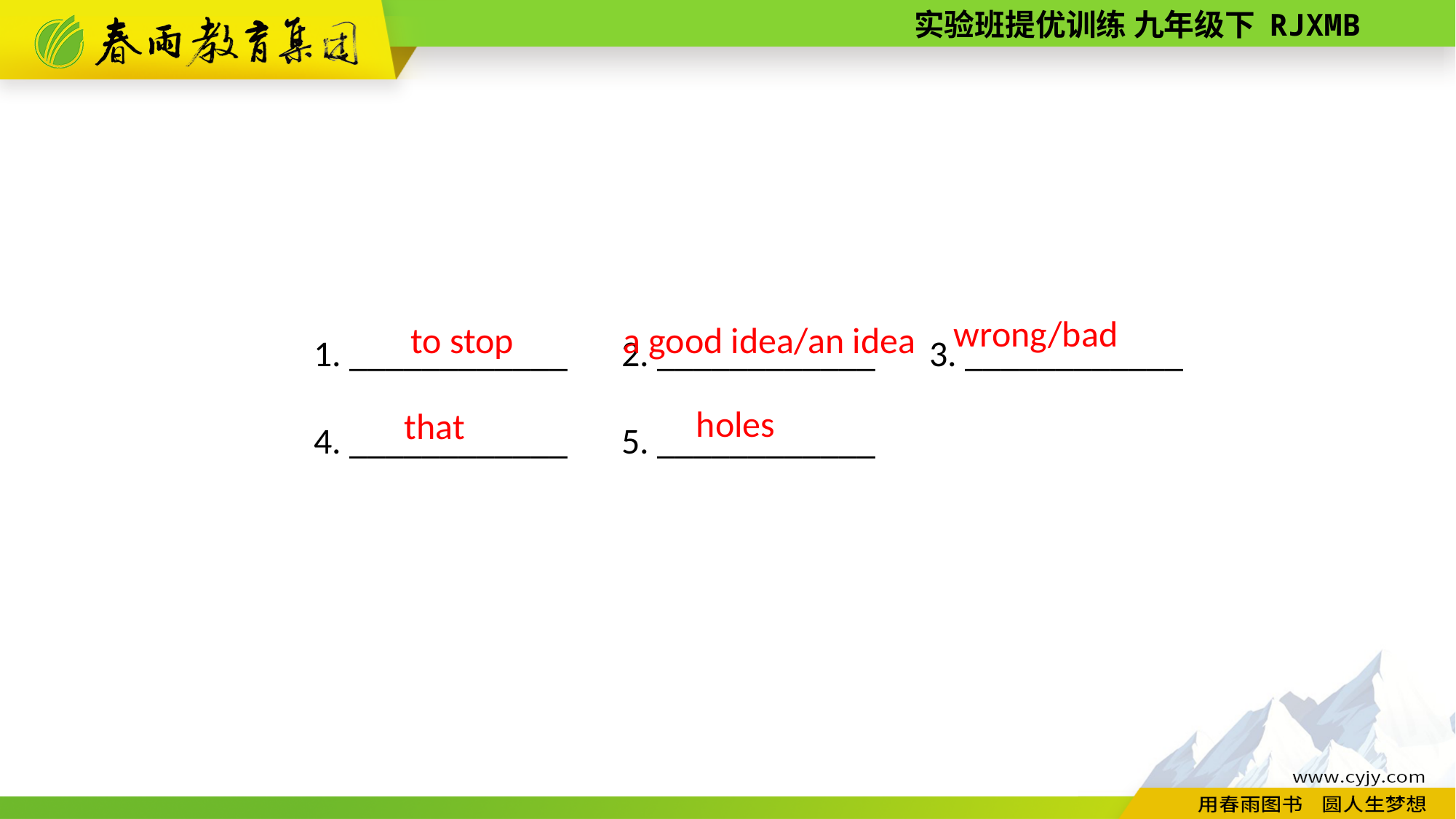

1. ____________　2. ____________　3. ____________
4. ____________　5. ____________
wrong/bad
to stop
a good idea/an idea
holes
 that